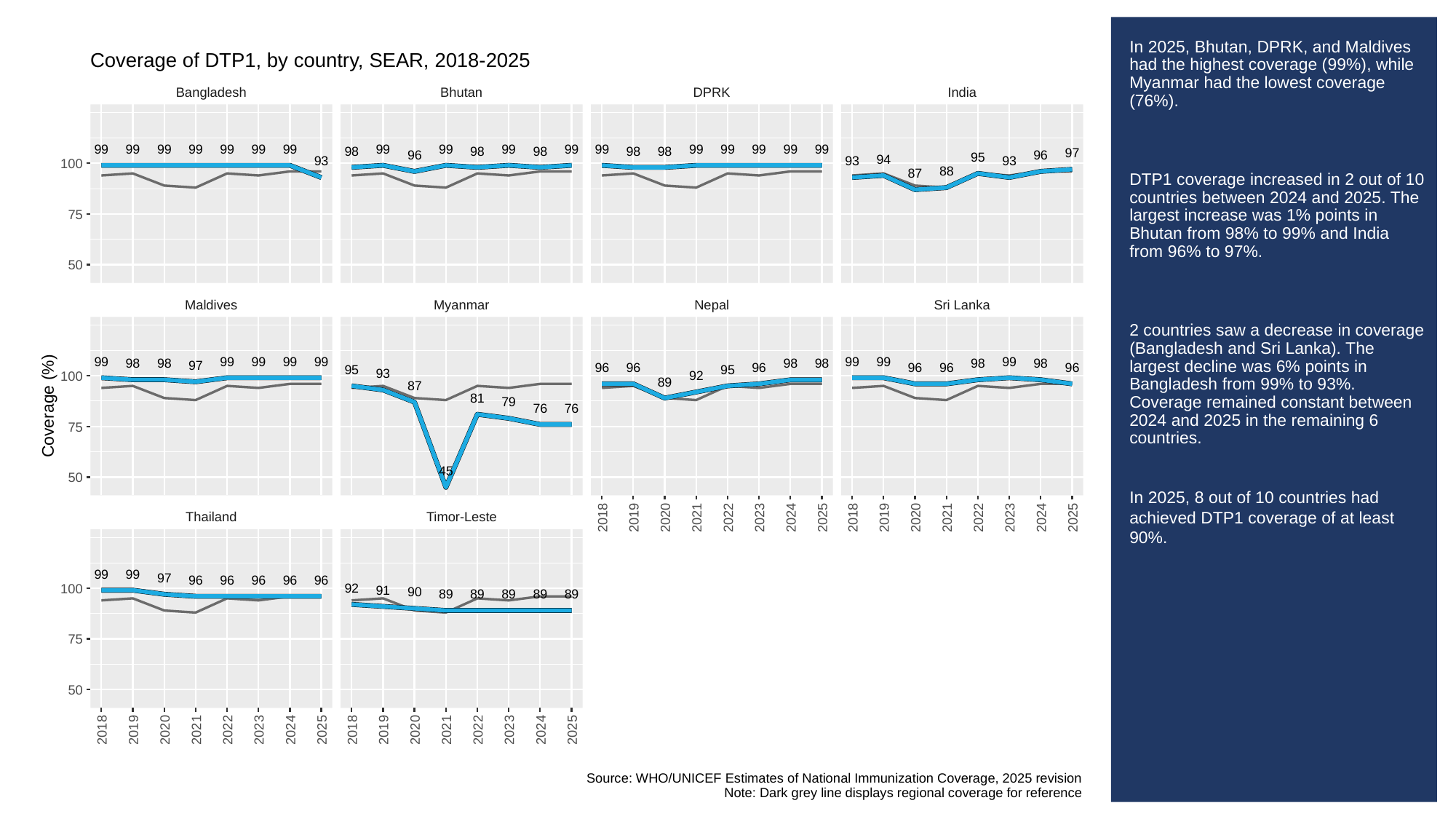

# In 2025, Bhutan, DPRK, and Maldives had the highest coverage (99%), while Myanmar had the lowest coverage (76%).

DTP1 coverage increased in 2 out of 10 countries between 2024 and 2025. The largest increase was 1% points in Bhutan from 98% to 99% and India from 96% to 97%.

2 countries saw a decrease in coverage (Bangladesh and Sri Lanka). The largest decline was 6% points in Bangladesh from 99% to 93%. Coverage remained constant between 2024 and 2025 in the remaining 6 countries.

In 2025, 8 out of 10 countries had achieved DTP1 coverage of at least 90%.

Coverage of DTP1, by country, SEAR, 2018-2025
Bangladesh
Bhutan
DPRK
India

99
99
99
99
99
99
99
99
99
99
99
99
99
99
99
99
99
98
98
98
98
98
97
96
96
95
94
93
93
93
100

88
87

75

50

Maldives
Myanmar
Nepal
Sri Lanka

99
99
99
99
99
99
99
99
98
98
98
98
98
98
97
96
96
96
96
96
96
95
95
93
92
100

89

87

81
79
Coverage (%)

76
76
75

45
50

Thailand
Timor-Leste
2018
2019
2020
2021
2022
2023
2024
2025
2018
2019
2020
2021
2022
2023
2024
2025

99
99
97
96
96
96
96
96
92
100
91
90

89
89
89
89
89

75

50

2018
2019
2020
2021
2022
2023
2024
2025
2018
2019
2020
2021
2022
2023
2024
2025
Source: WHO/UNICEF Estimates of National Immunization Coverage, 2025 revision
Note: Dark grey line displays regional coverage for reference